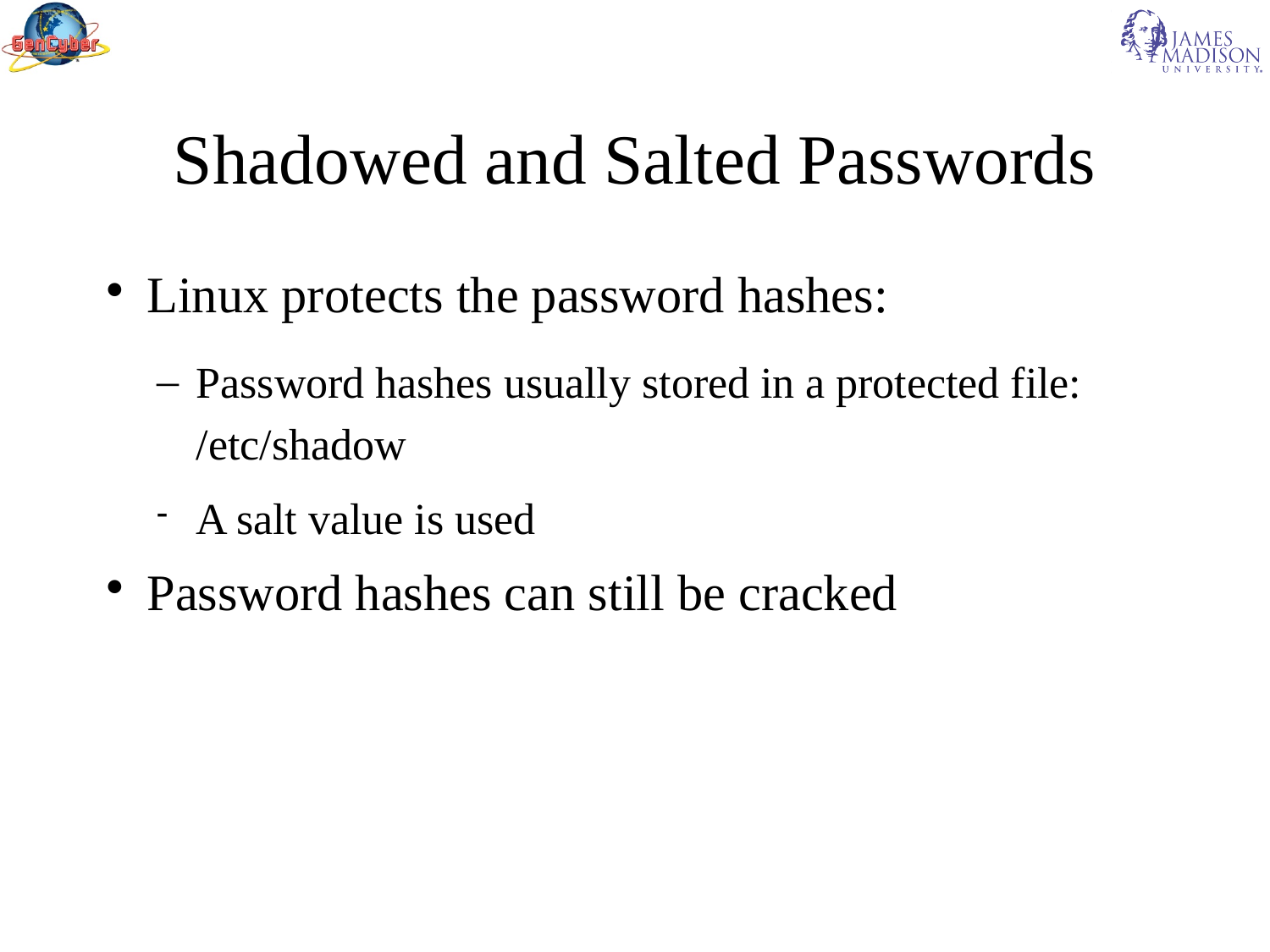

Shadowed and Salted Passwords
Linux protects the password hashes:
Password hashes usually stored in a protected file: /etc/shadow
A salt value is used
Password hashes can still be cracked